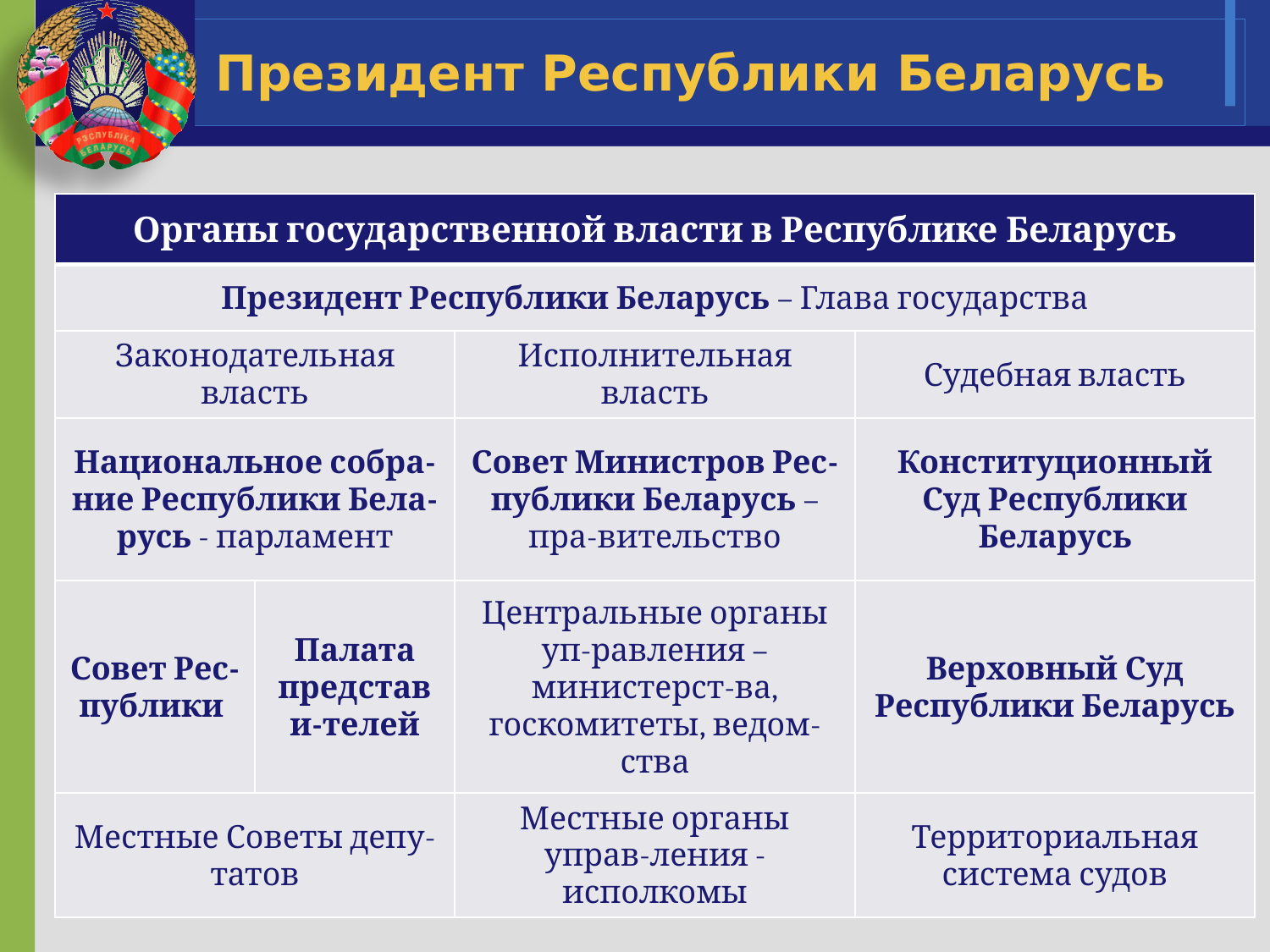

# Президент Республики Беларусь
| Органы государственной власти в Республике Беларусь |  |  |  |
| --- | --- | --- | --- |
| Президент Республики Беларусь – Глава государства |  |  |  |
| Законодательная власть |  | Исполнительная власть | Судебная власть |
| Национальное собра-ние Республики Бела-русь - парламент |  | Совет Министров Рес-публики Беларусь – пра-вительство | Конституционный Суд Республики Беларусь |
| Совет Рес-публики | Палата представи-телей | Центральные органы уп-равления – министерст-ва, госкомитеты, ведом-ства | Верховный Суд Республики Беларусь |
| Местные Советы депу-татов |  | Местные органы управ-ления - исполкомы | Территориальная система судов |